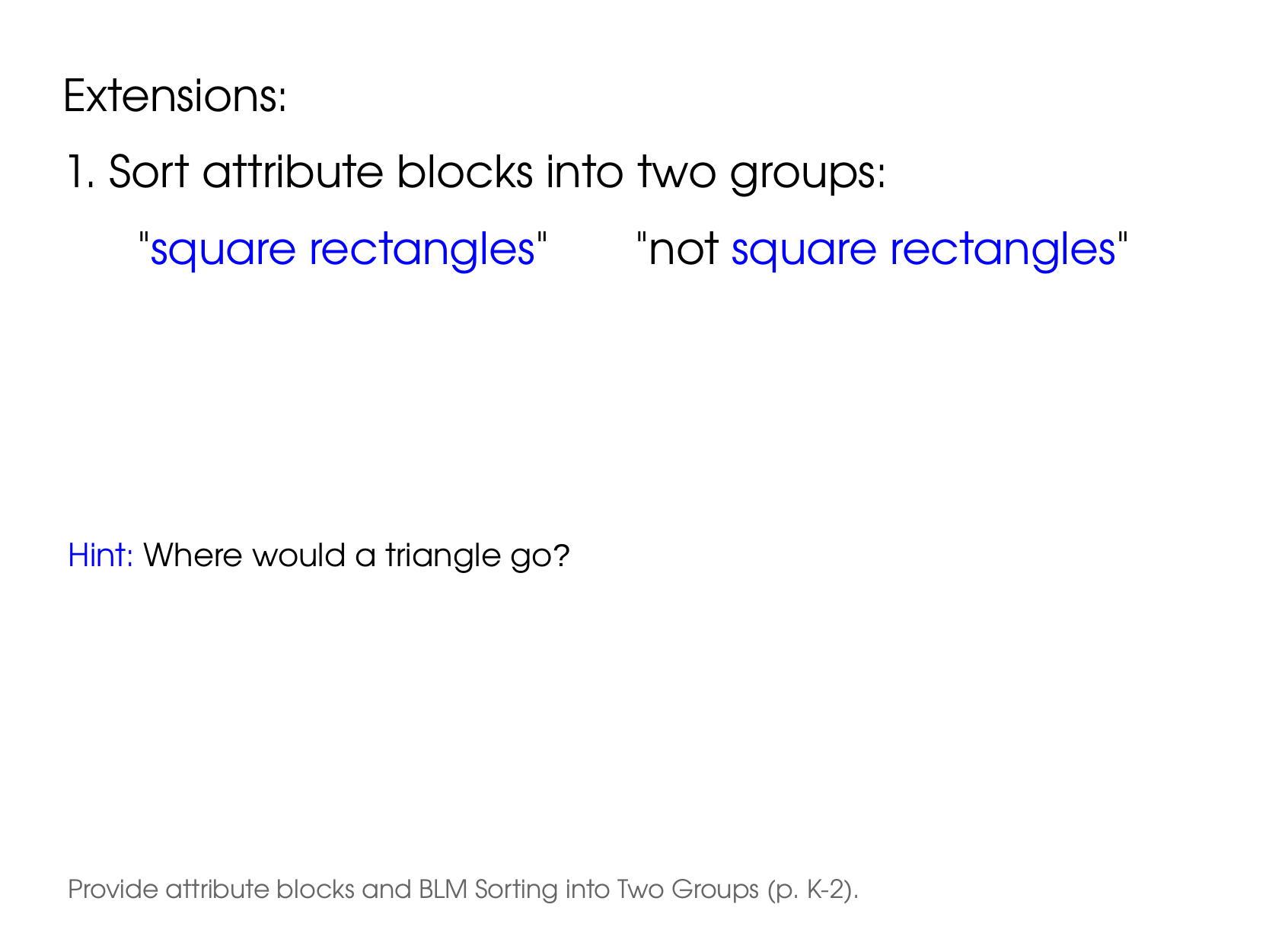

Extensions:
1. Sort attribute blocks into two groups:
"square rectangles"       "not square rectangles"
Hint: Where would a triangle go?
Provide attribute blocks and BLM Sorting into Two Groups (p. K-2).